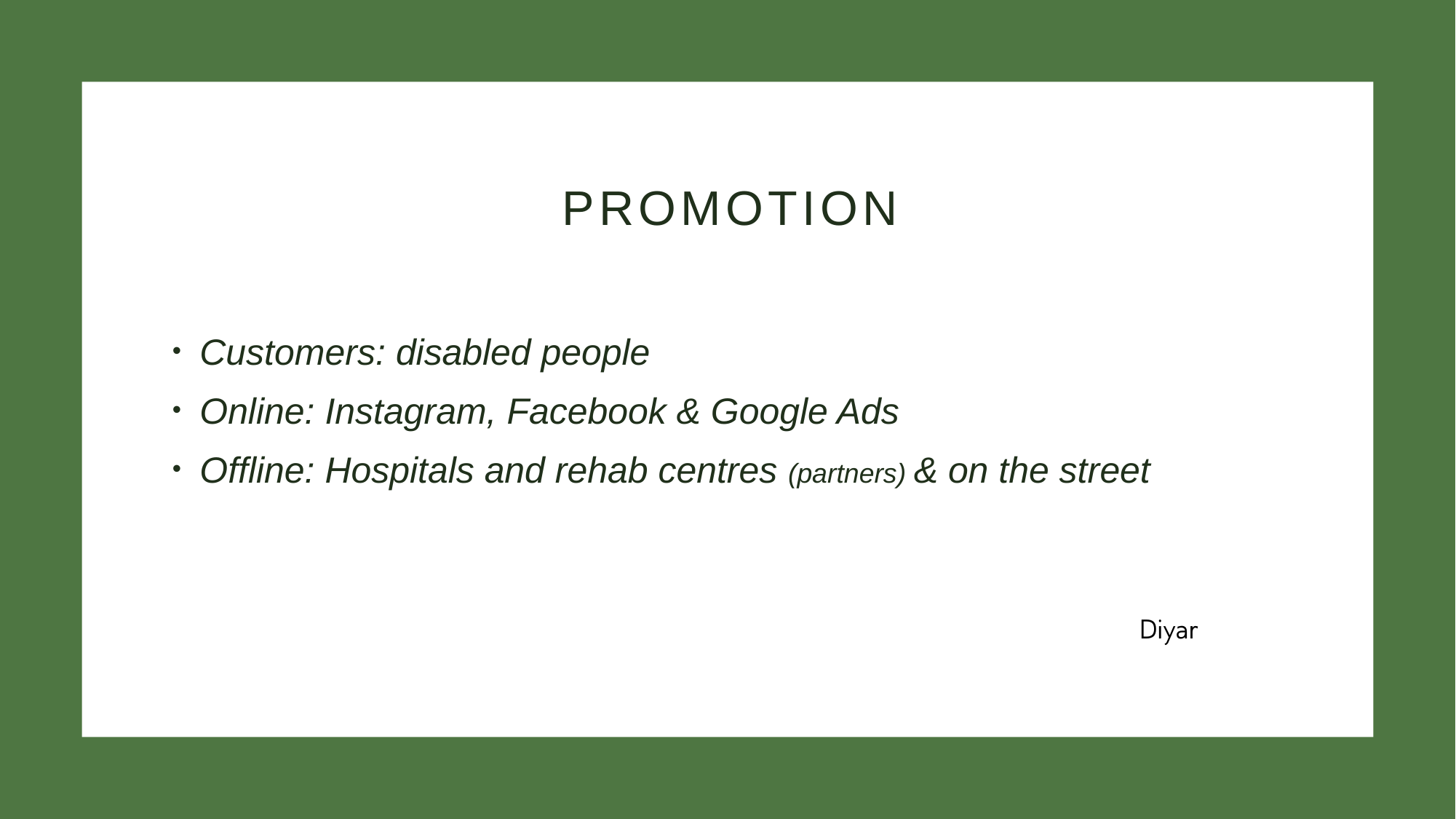

# Promotion
Customers: disabled people
Online: Instagram, Facebook & Google Ads
Offline: Hospitals and rehab centres (partners) & on the street

Diyar